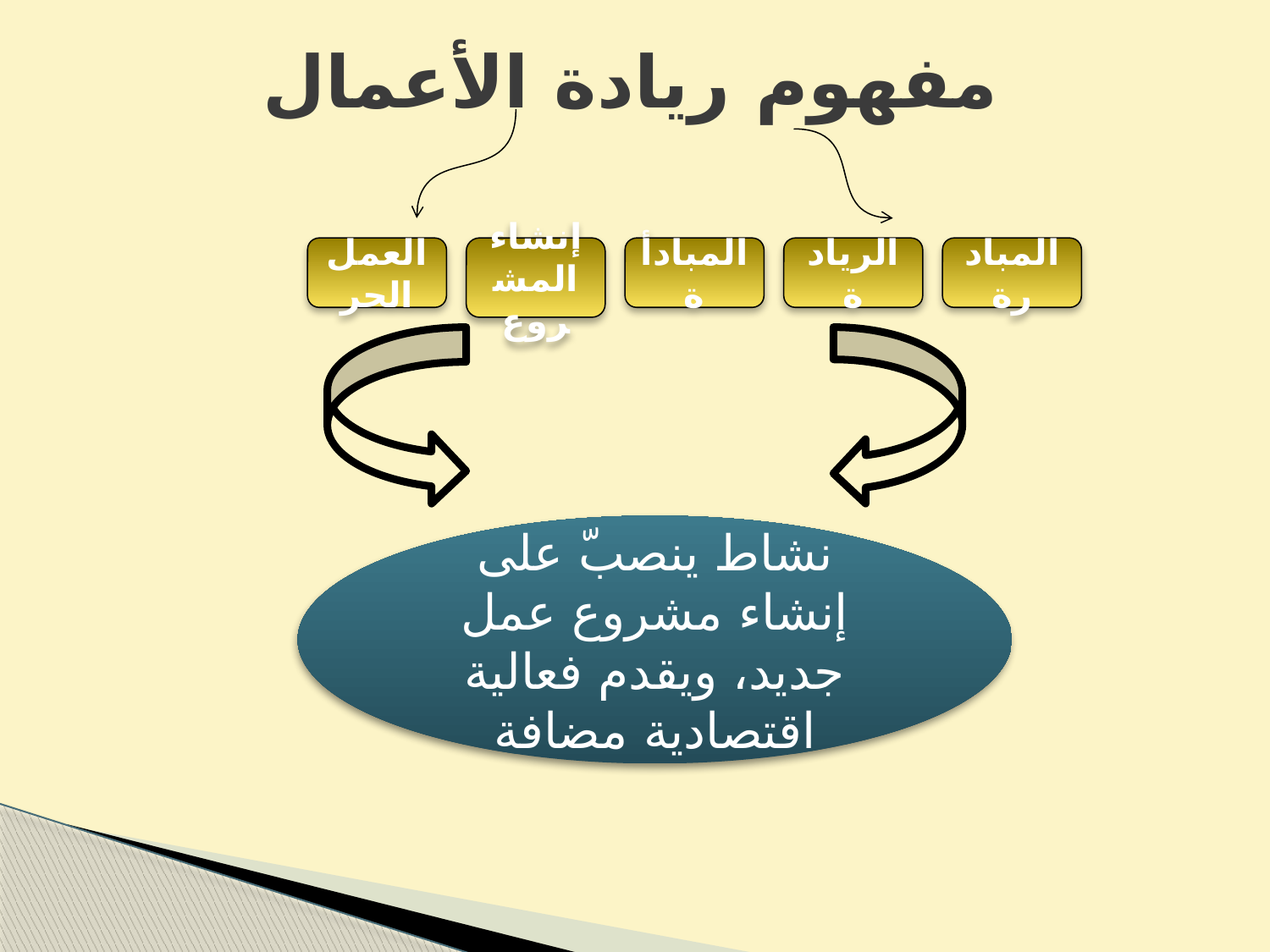

# مفهوم ريادة الأعمال
العمل الحر
إنشاء المشروع
المبادأة
الريادة
المبادرة

نشاط ينصبّ على إنشاء مشروع عمل جديد، ويقدم فعالية اقتصادية مضافة